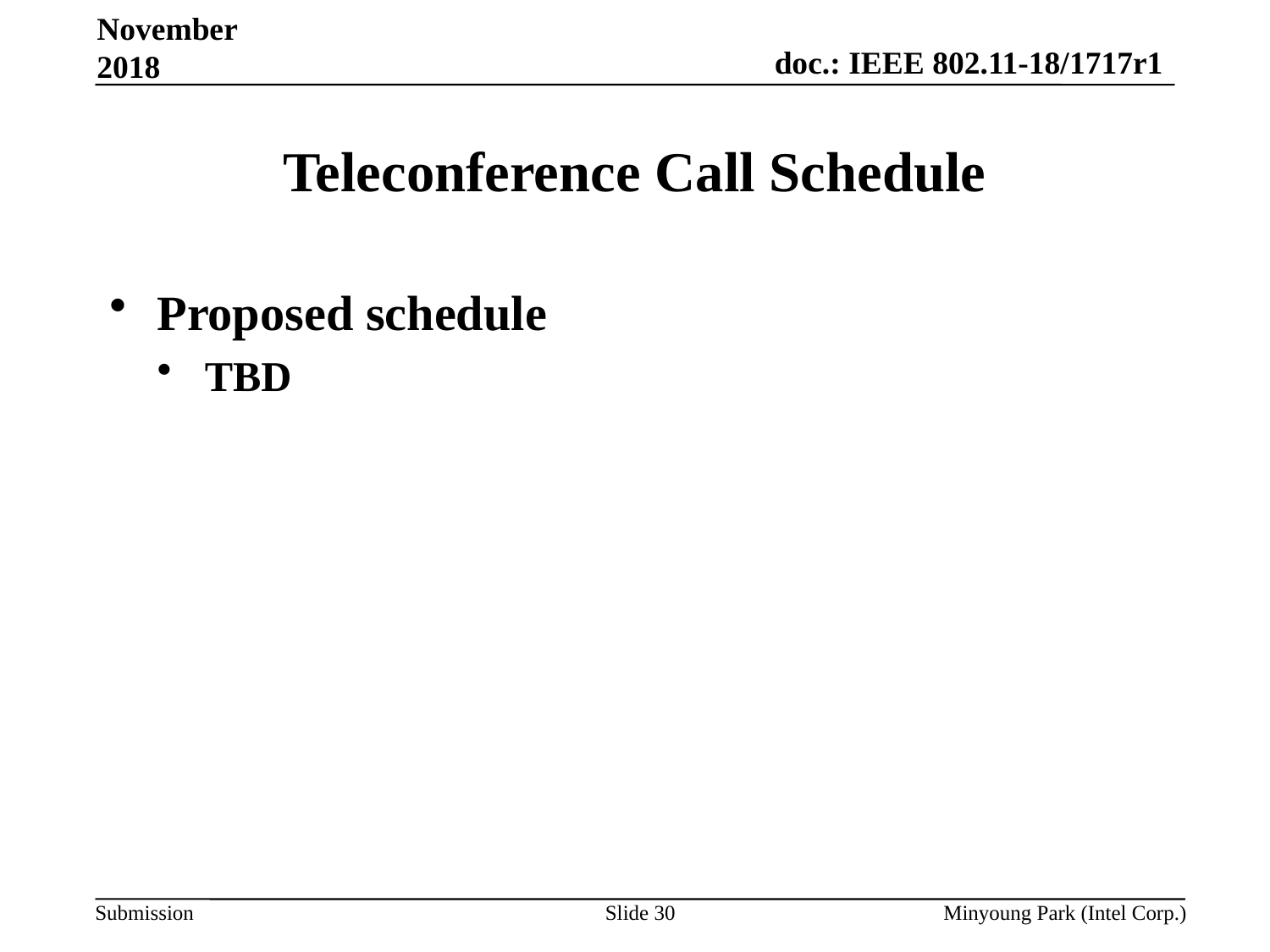

November 2018
# Teleconference Call Schedule
Proposed schedule
TBD

Slide 30
Minyoung Park (Intel Corp.)